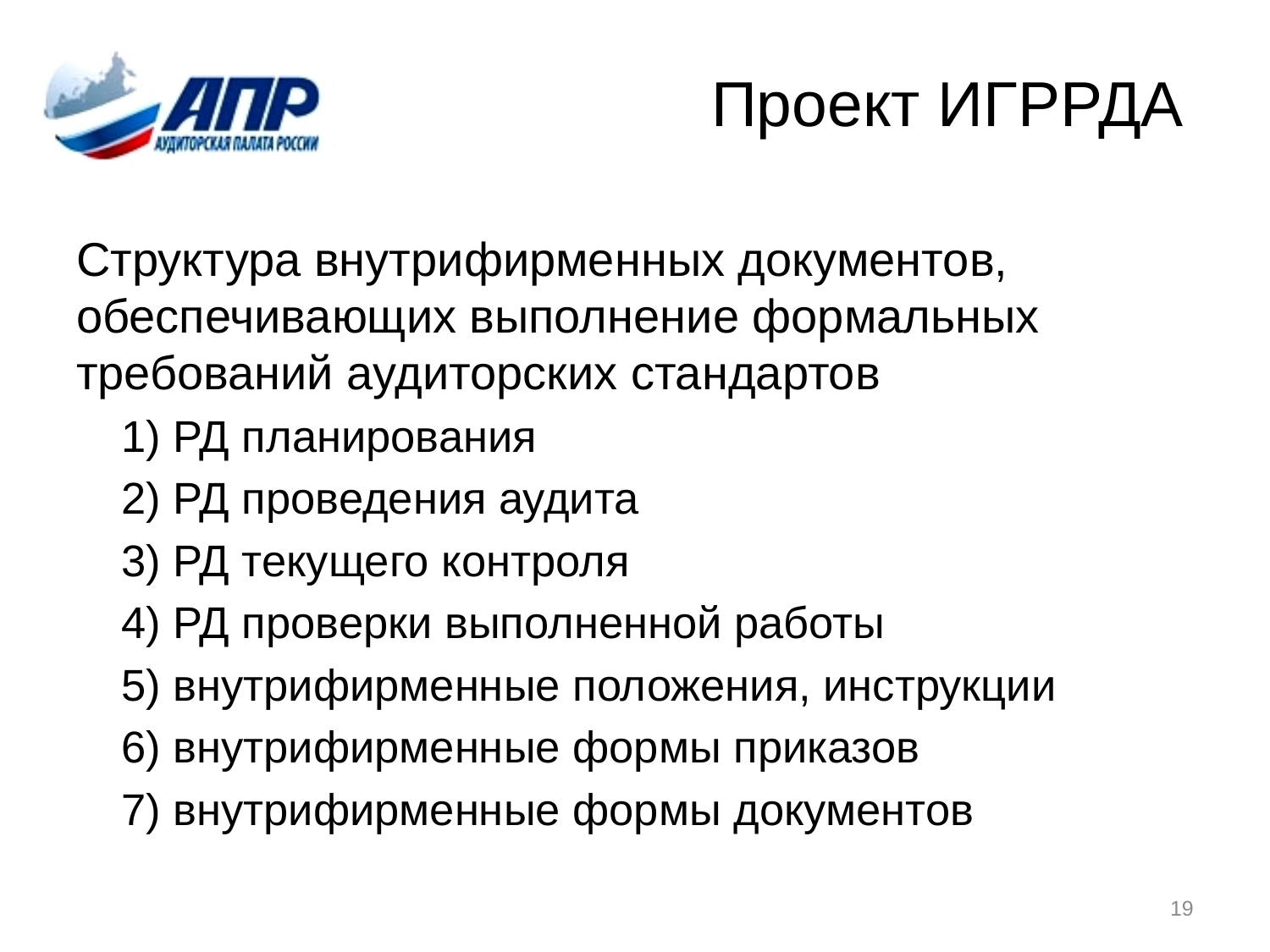

# Проект ИГРРДА
Структура внутрифирменных документов, обеспечивающих выполнение формальных требований аудиторских стандартов
1) РД планирования
2) РД проведения аудита
3) РД текущего контроля
4) РД проверки выполненной работы
5) внутрифирменные положения, инструкции
6) внутрифирменные формы приказов
7) внутрифирменные формы документов

19